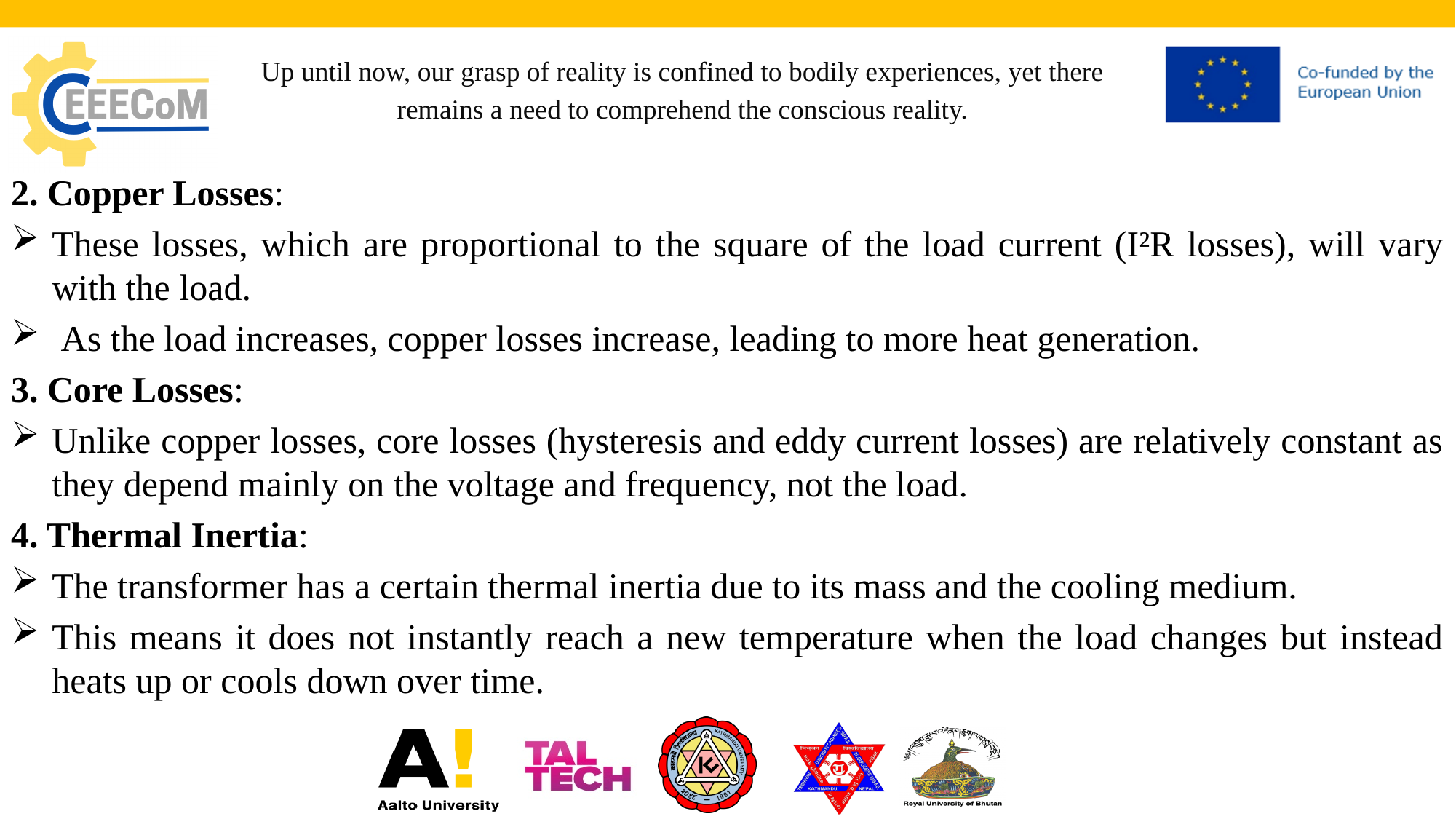

# Up until now, our grasp of reality is confined to bodily experiences, yet there remains a need to comprehend the conscious reality.
2. Copper Losses:
These losses, which are proportional to the square of the load current (I²R losses), will vary with the load.
 As the load increases, copper losses increase, leading to more heat generation.
3. Core Losses:
Unlike copper losses, core losses (hysteresis and eddy current losses) are relatively constant as they depend mainly on the voltage and frequency, not the load.
4. Thermal Inertia:
The transformer has a certain thermal inertia due to its mass and the cooling medium.
This means it does not instantly reach a new temperature when the load changes but instead heats up or cools down over time.